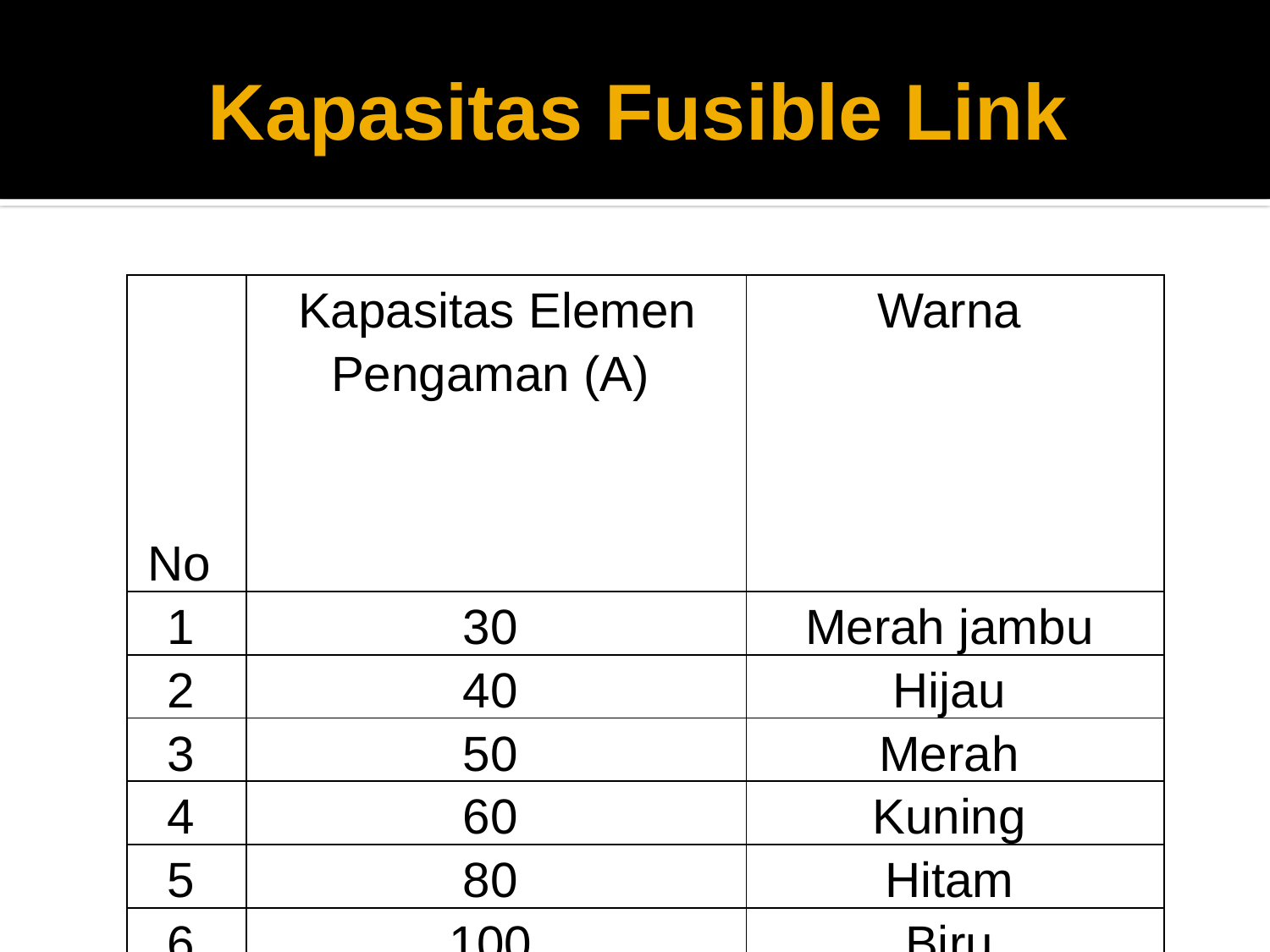

# Kapasitas Fusible Link
| No | Kapasitas Elemen Pengaman (A) | Warna |
| --- | --- | --- |
| 1 | 30 | Merah jambu |
| 2 | 40 | Hijau |
| 3 | 50 | Merah |
| 4 | 60 | Kuning |
| 5 | 80 | Hitam |
| 6 | 100 | Biru |